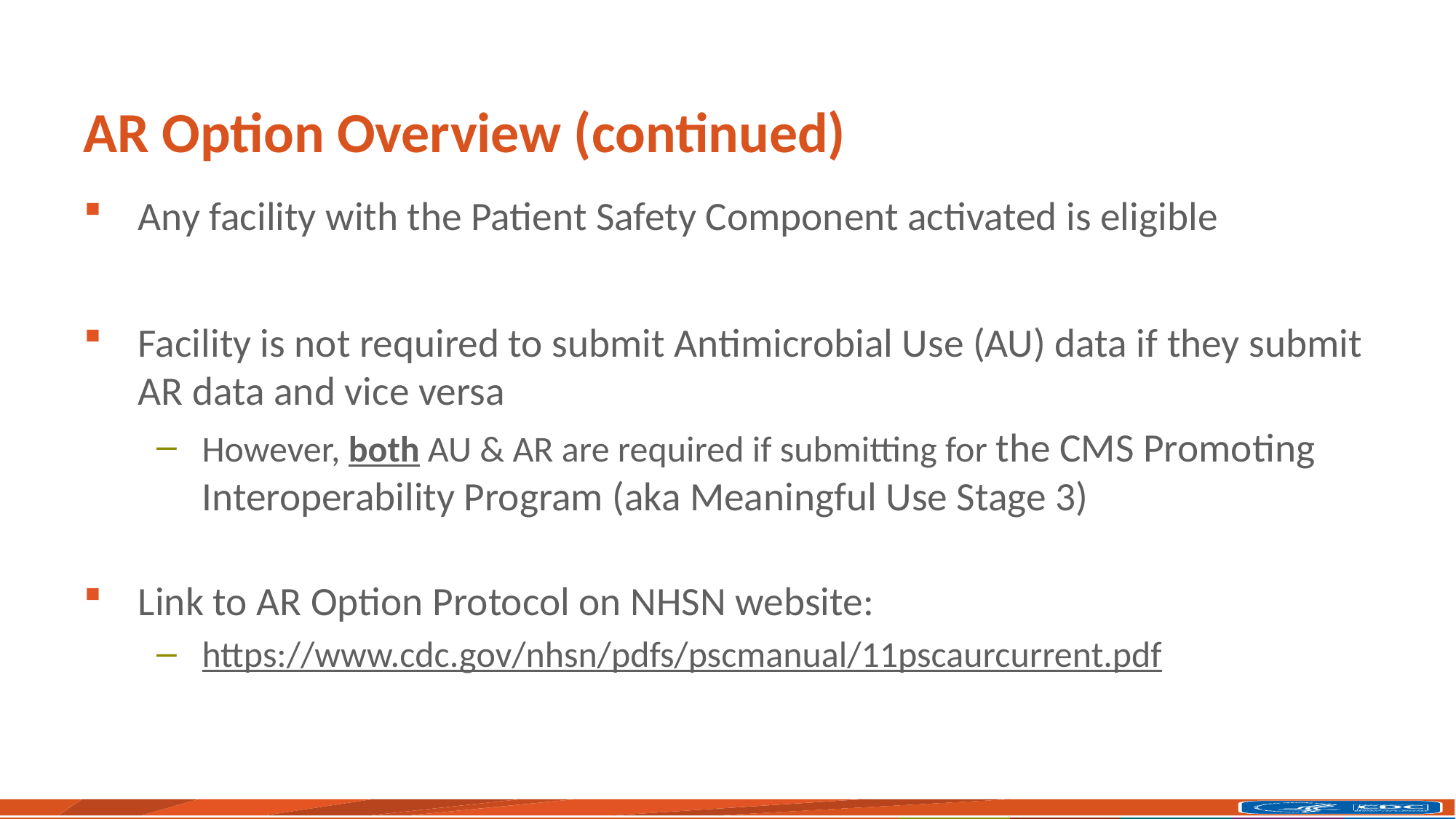

# AR Option Overview (continued)
Any facility with the Patient Safety Component activated is eligible

Facility is not required to submit Antimicrobial Use (AU) data if they submit AR data and vice versa
However, both AU & AR are required if submitting for the CMS Promoting Interoperability Program (aka Meaningful Use Stage 3)
Link to AR Option Protocol on NHSN website:
https://www.cdc.gov/nhsn/pdfs/pscmanual/11pscaurcurrent.pdf